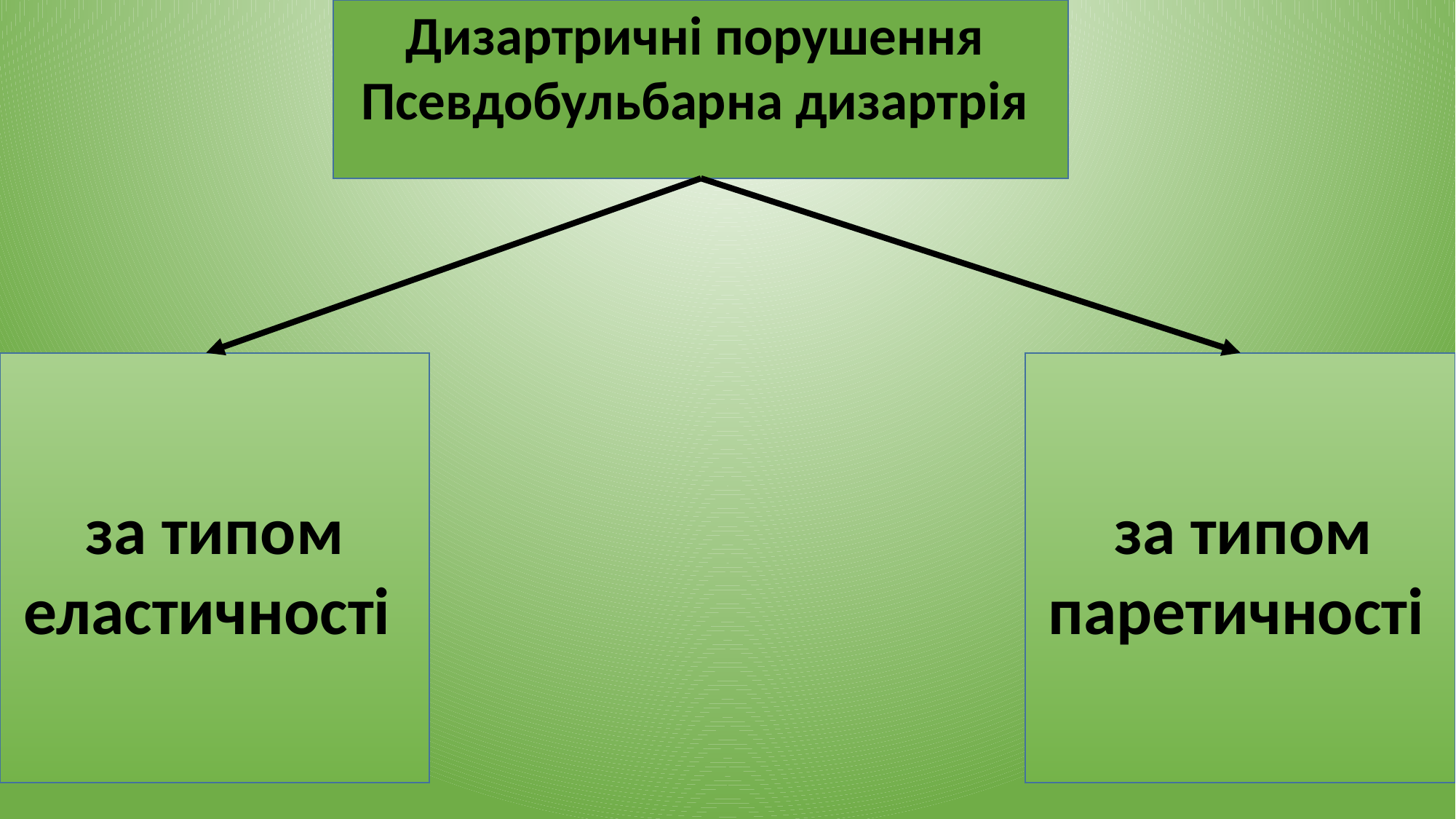

Дизартричні порушення
Псевдобульбарна дизартрія
за типом еластичності
за типом паретичності